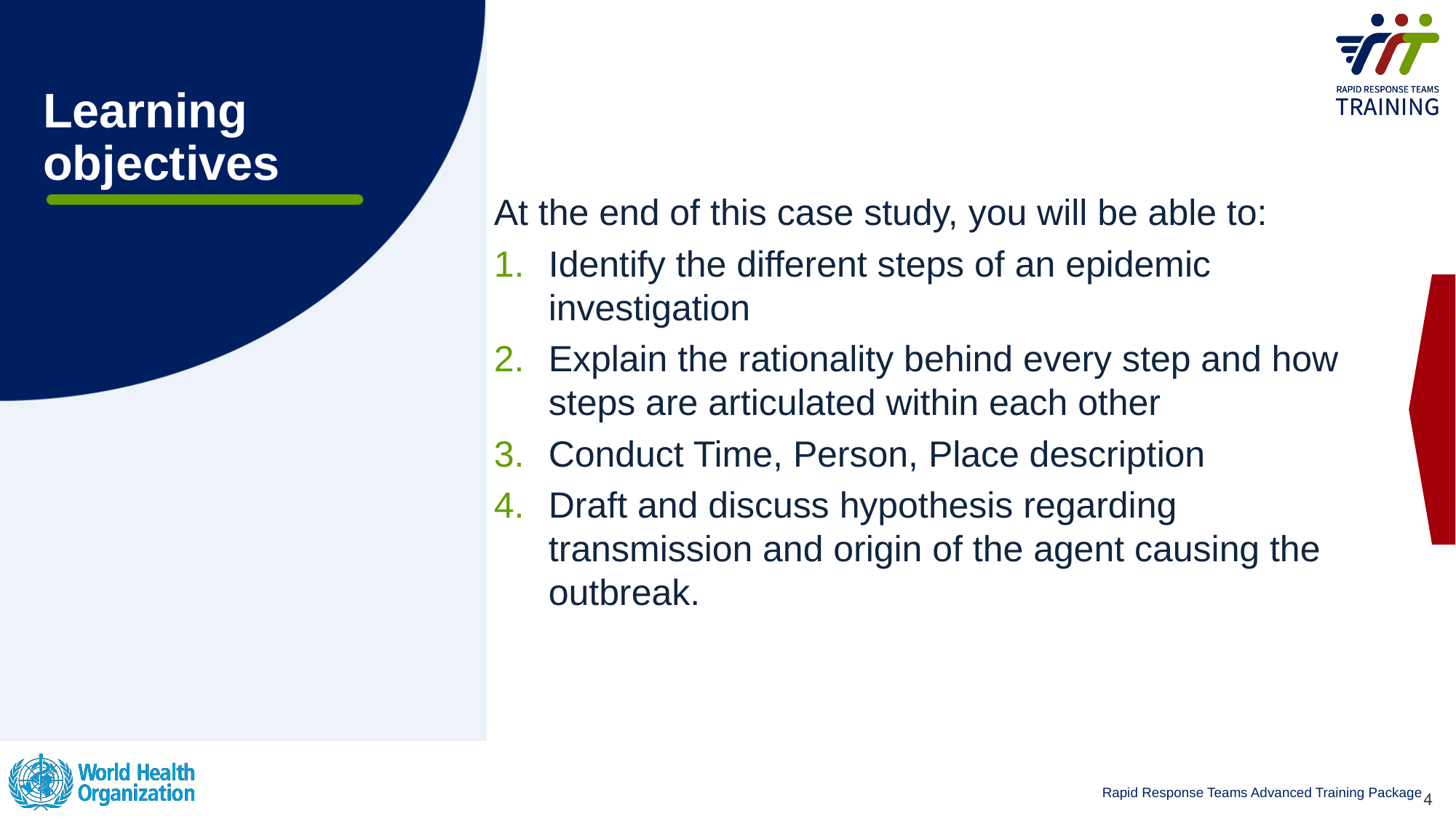

# Learning objectives

At the end of this case study, you will be able to:
Identify the different steps of an epidemic investigation
Explain the rationality behind every step and how steps are articulated within each other
Conduct Time, Person, Place description
Draft and discuss hypothesis regarding transmission and origin of the agent causing the outbreak.